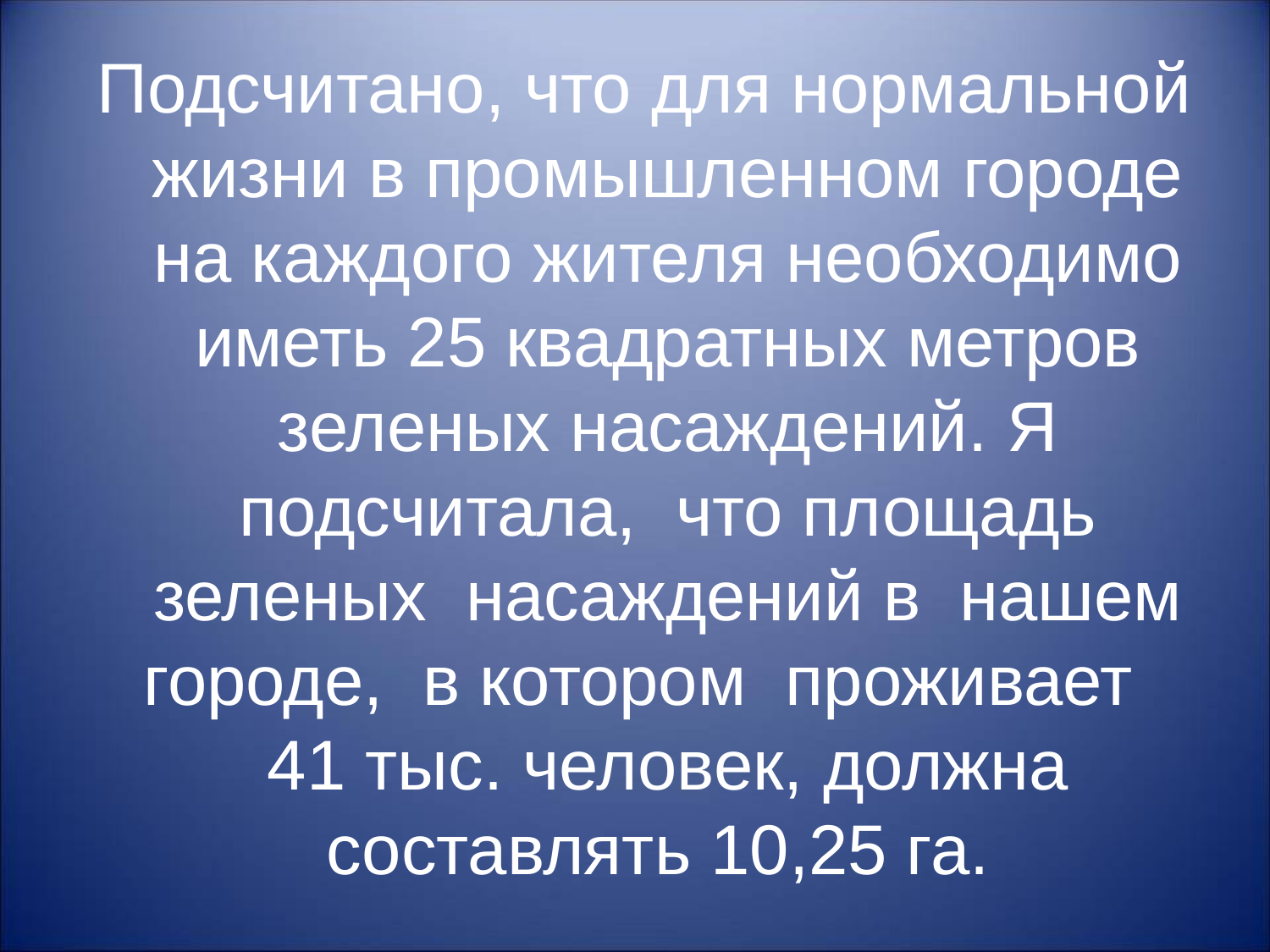

Подсчитано, что для нормальной жизни в промышленном городе на каждого жителя необходимо иметь 25 квадратных метров зеленых насаждений. Я подсчитала,  что площадь зеленых  насаждений в  нашем городе,  в котором  проживает    41 тыс. человек, должна составлять 10,25 га.
#